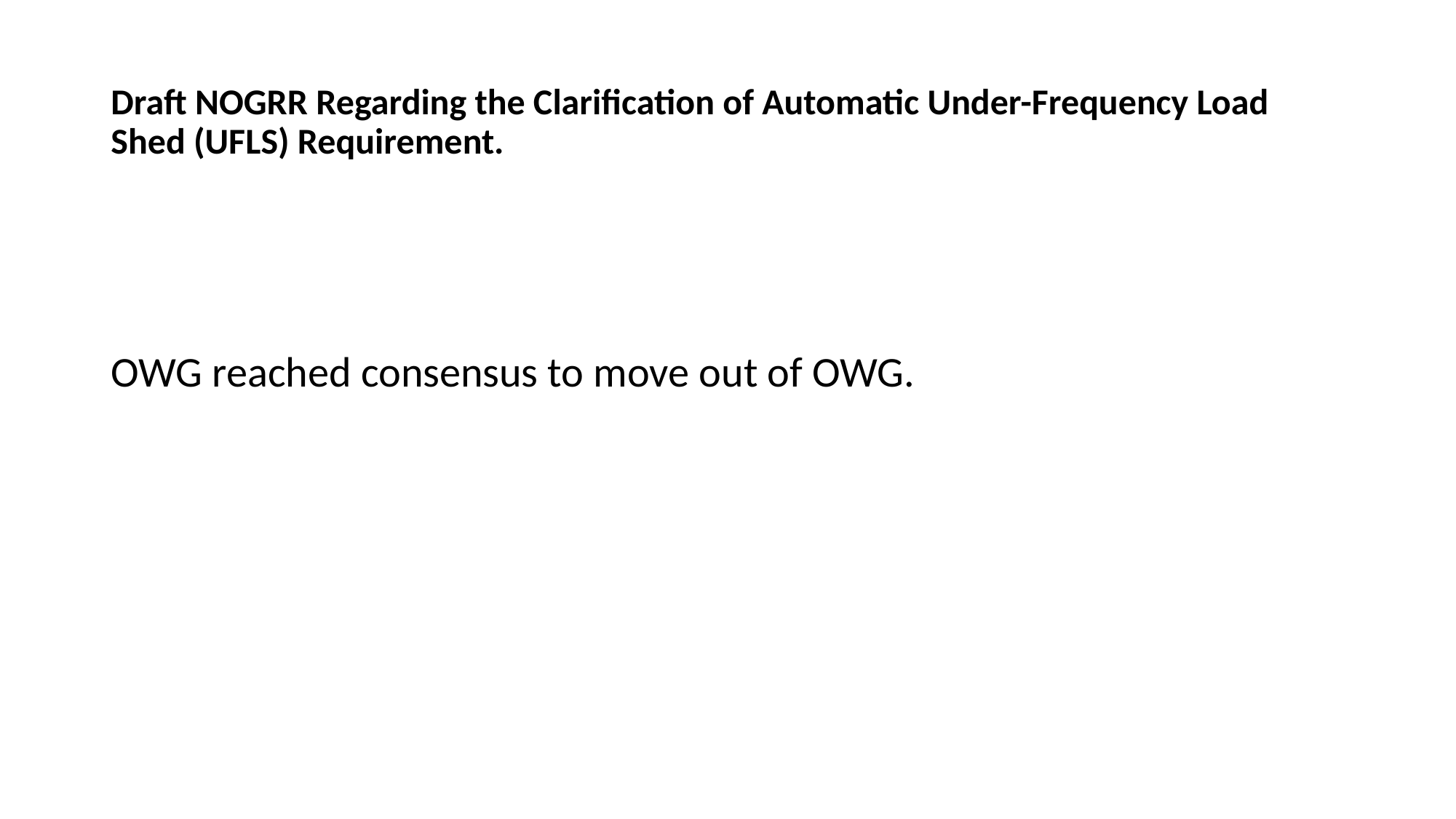

# Draft NOGRR Regarding the Clarification of Automatic Under-Frequency Load Shed (UFLS) Requirement.

OWG reached consensus to move out of OWG.